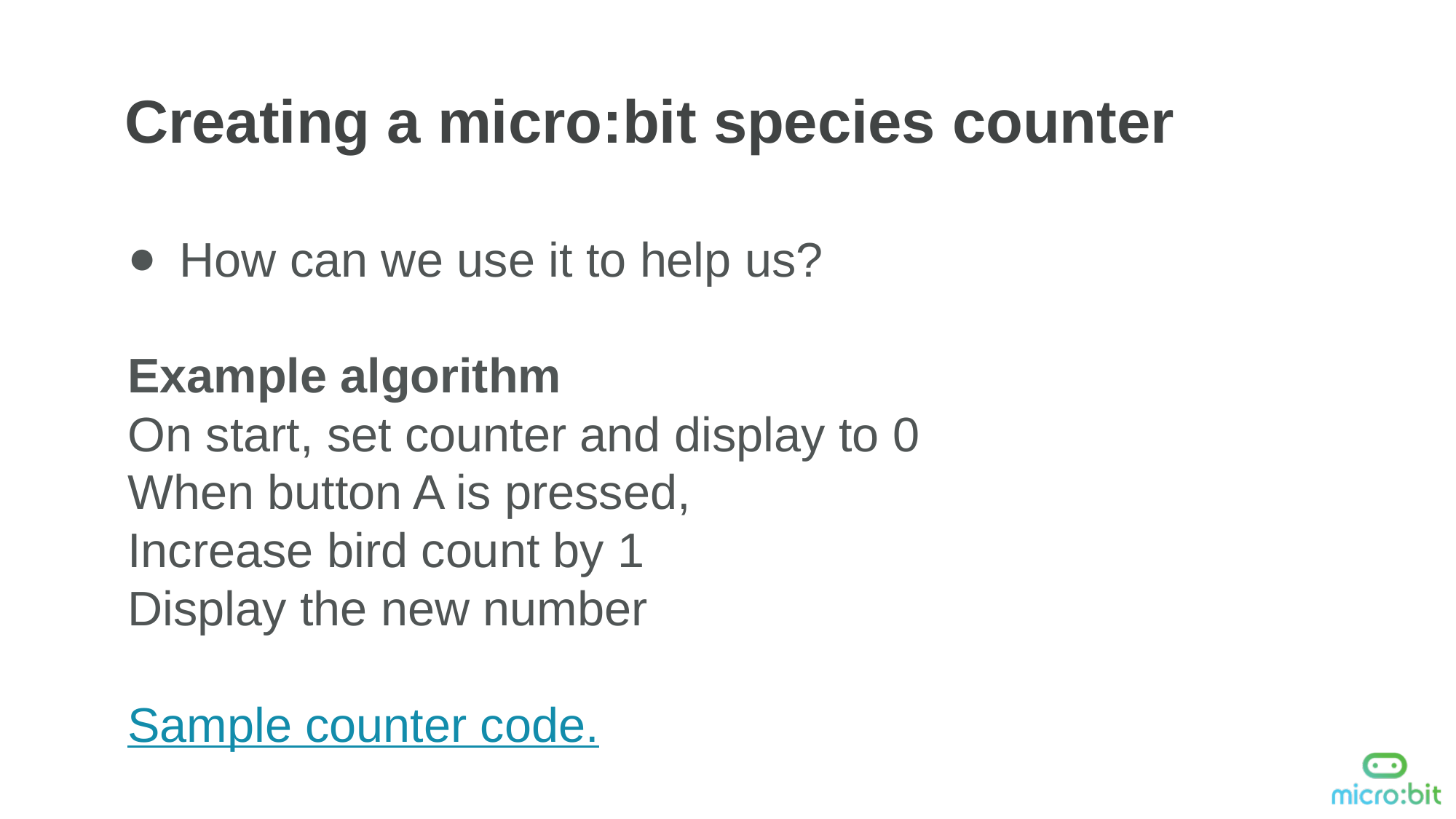

Creating a micro:bit species counter

How can we use it to help us?

Example algorithm
On start, set counter and display to 0
When button A is pressed,
Increase bird count by 1
Display the new number

Sample counter code.